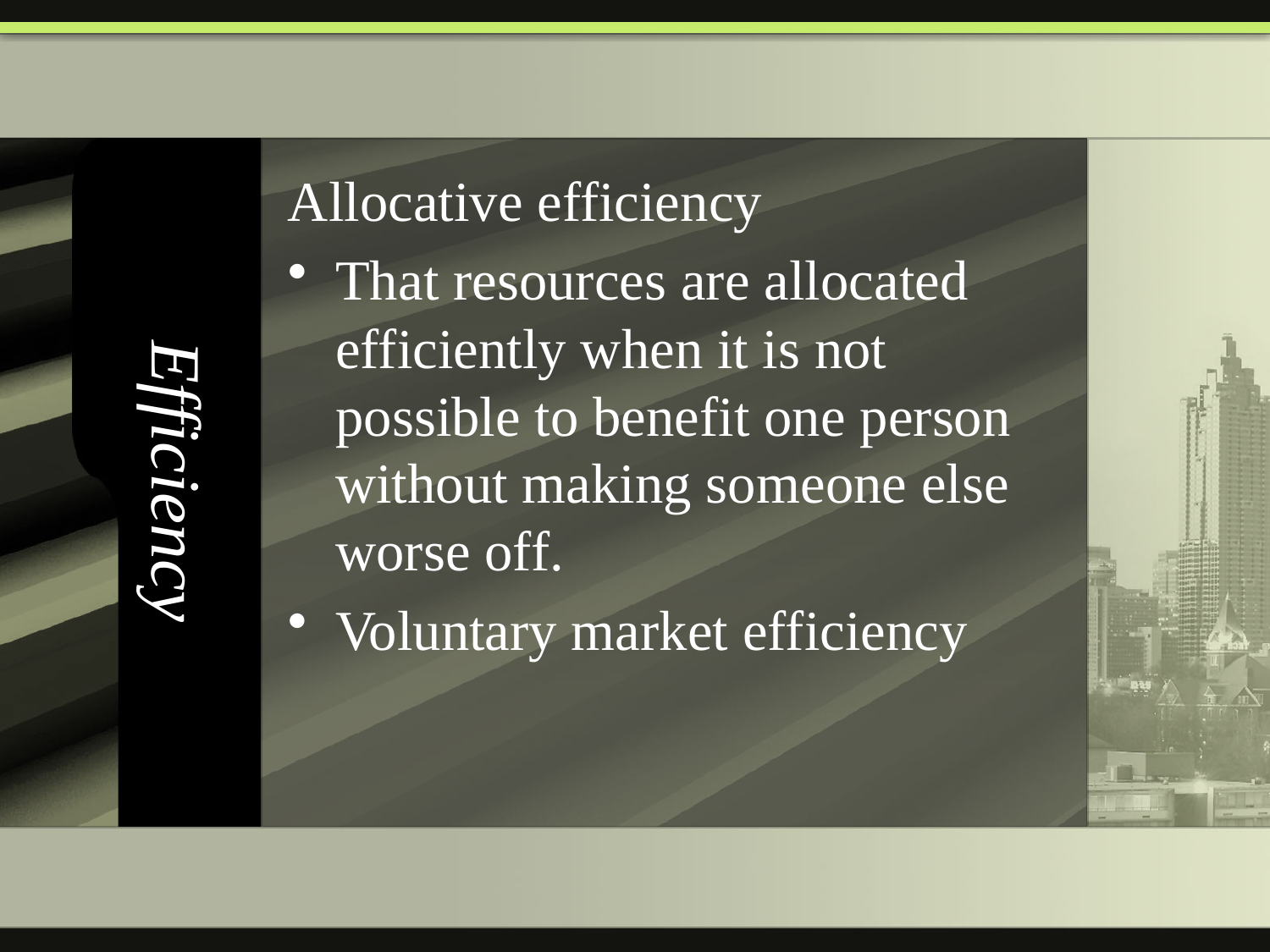

# Efficiency
Allocative efficiency
That resources are allocated efficiently when it is not possible to benefit one person without making someone else worse off.
Voluntary market efficiency